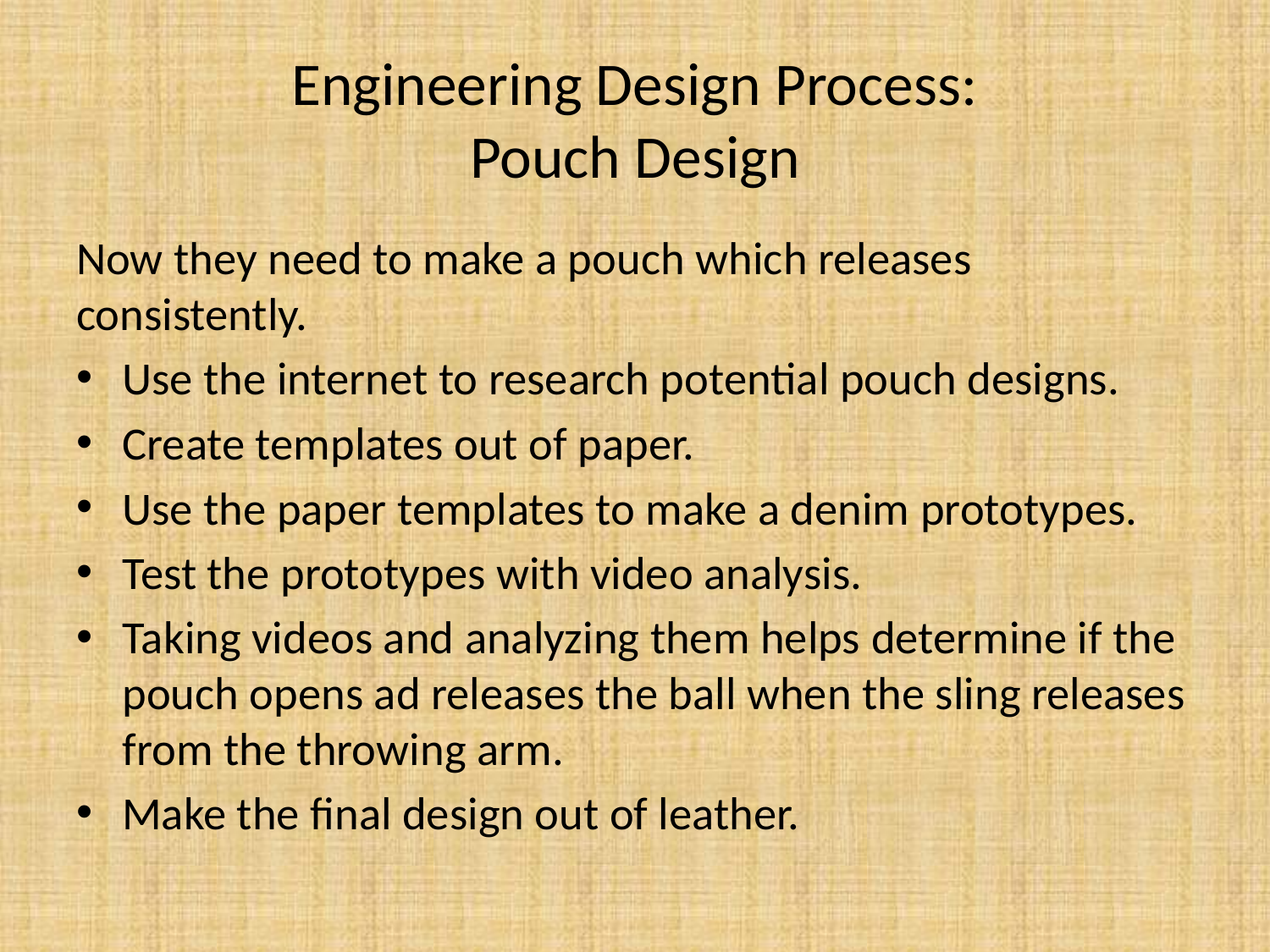

# Engineering Design Process: Pouch Design
Now they need to make a pouch which releases consistently.
Use the internet to research potential pouch designs.
Create templates out of paper.
Use the paper templates to make a denim prototypes.
Test the prototypes with video analysis.
Taking videos and analyzing them helps determine if the pouch opens ad releases the ball when the sling releases from the throwing arm.
Make the final design out of leather.